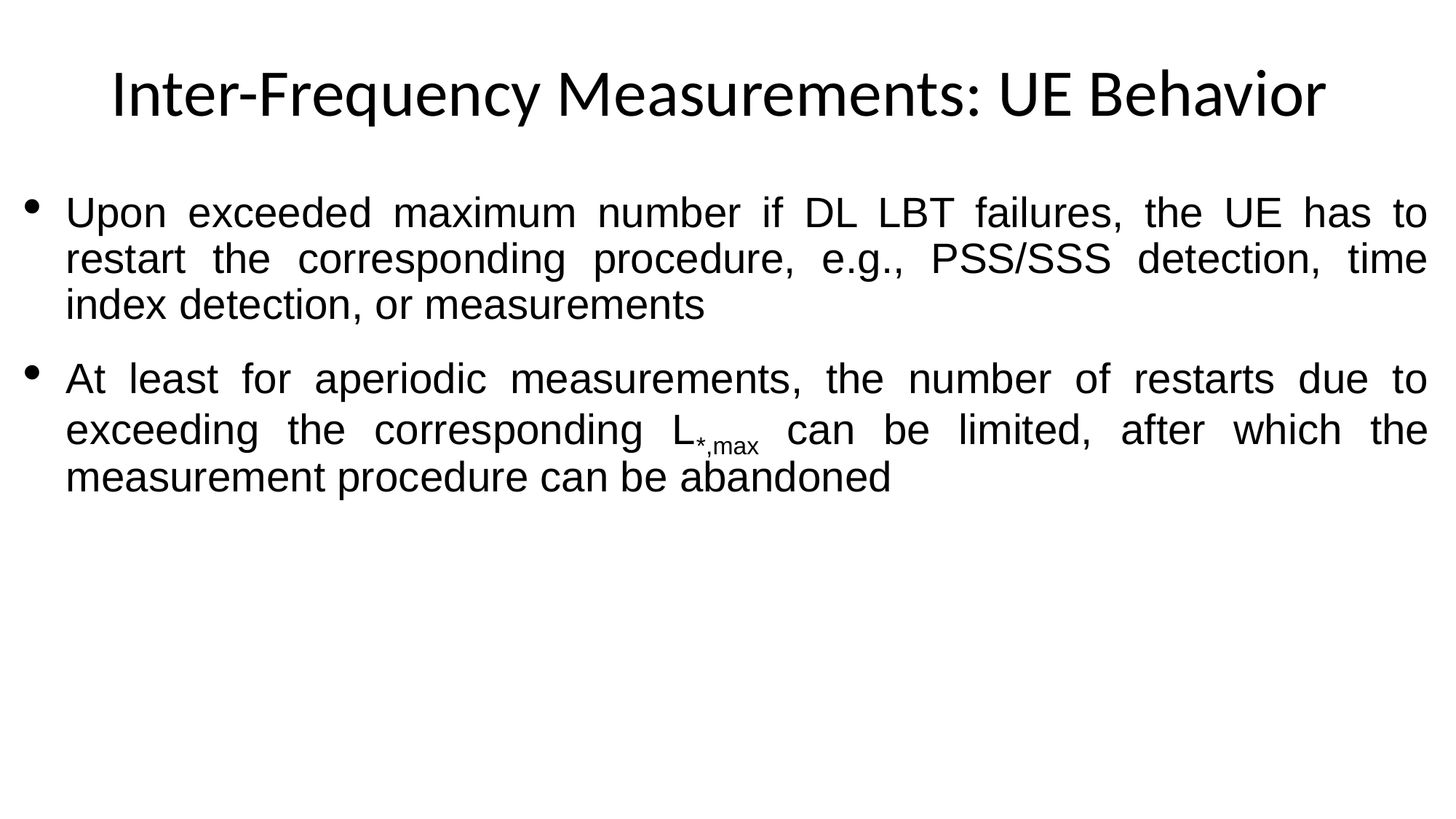

# Inter-Frequency Measurements: UE Behavior
Upon exceeded maximum number if DL LBT failures, the UE has to restart the corresponding procedure, e.g., PSS/SSS detection, time index detection, or measurements
At least for aperiodic measurements, the number of restarts due to exceeding the corresponding L*,max can be limited, after which the measurement procedure can be abandoned